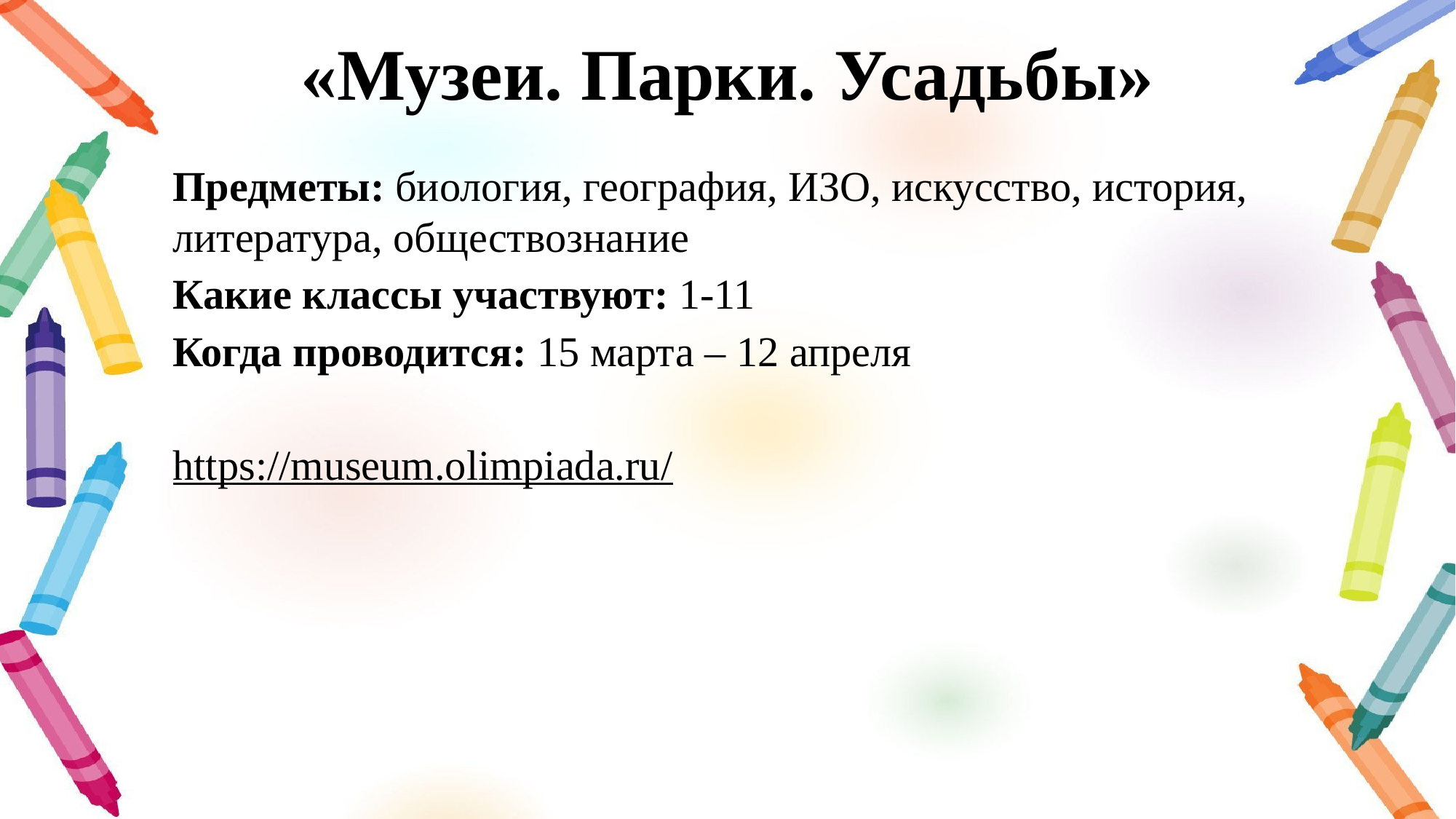

# «Музеи. Парки. Усадьбы»
Предметы: биология, география, ИЗО, искусство, история, литература, обществознание
Какие классы участвуют: 1-11
Когда проводится: 15 марта – 12 апреля

https://museum.olimpiada.ru/